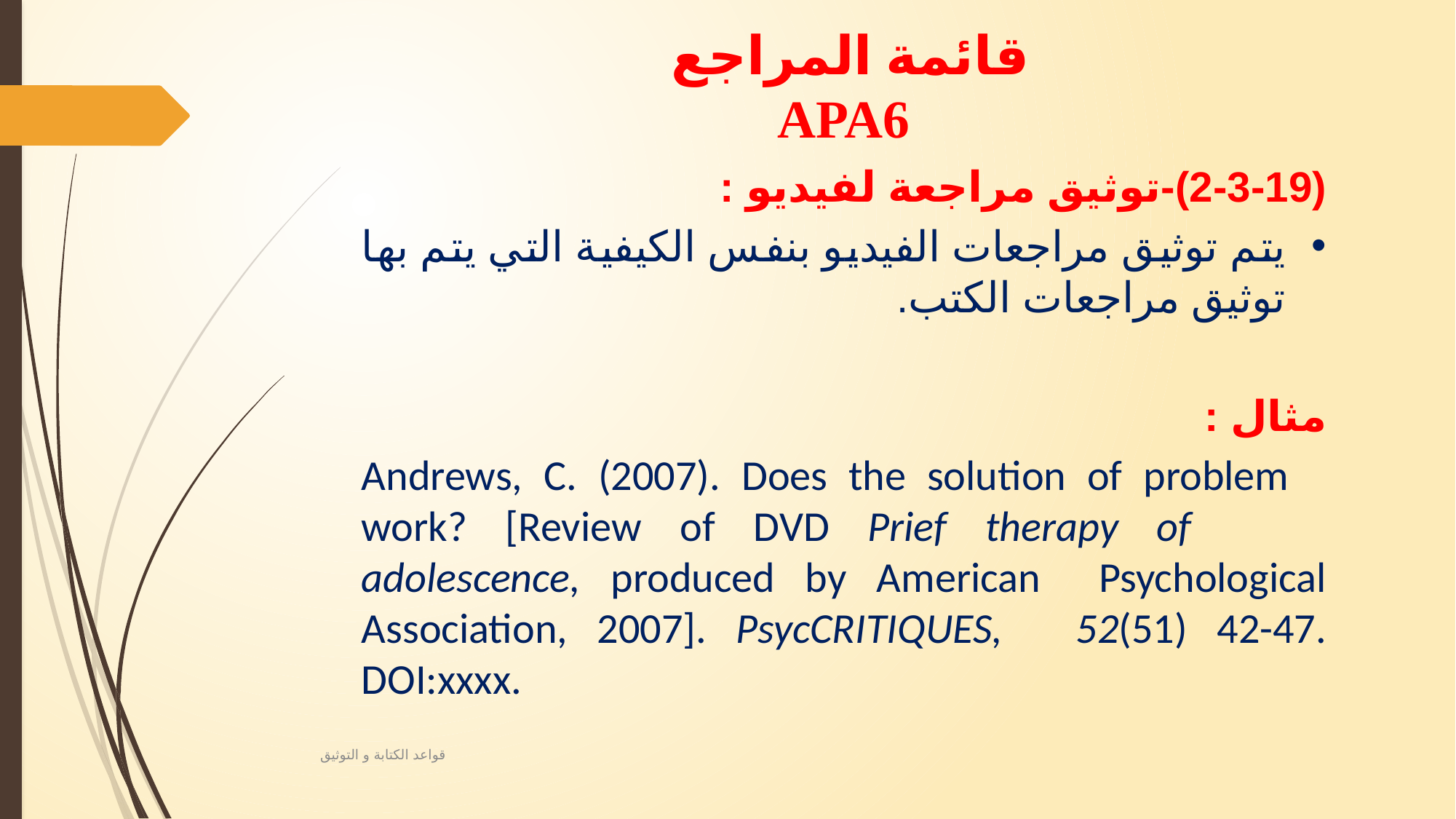

# قائمة المراجع APA6
(2-3-19)-توثيق مراجعة لفيديو :
يتم توثيق مراجعات الفيديو بنفس الكيفية التي يتم بها توثيق مراجعات الكتب.

مثال :
Andrews, C. (2007). Does the solution of problem 	work? [Review of DVD Prief therapy of 	adolescence, produced by American 	Psychological Association, 2007]. PsycCRITIQUES, 	52(51) 42-47. DOI:xxxx.

قواعد الكتابة و التوثيق